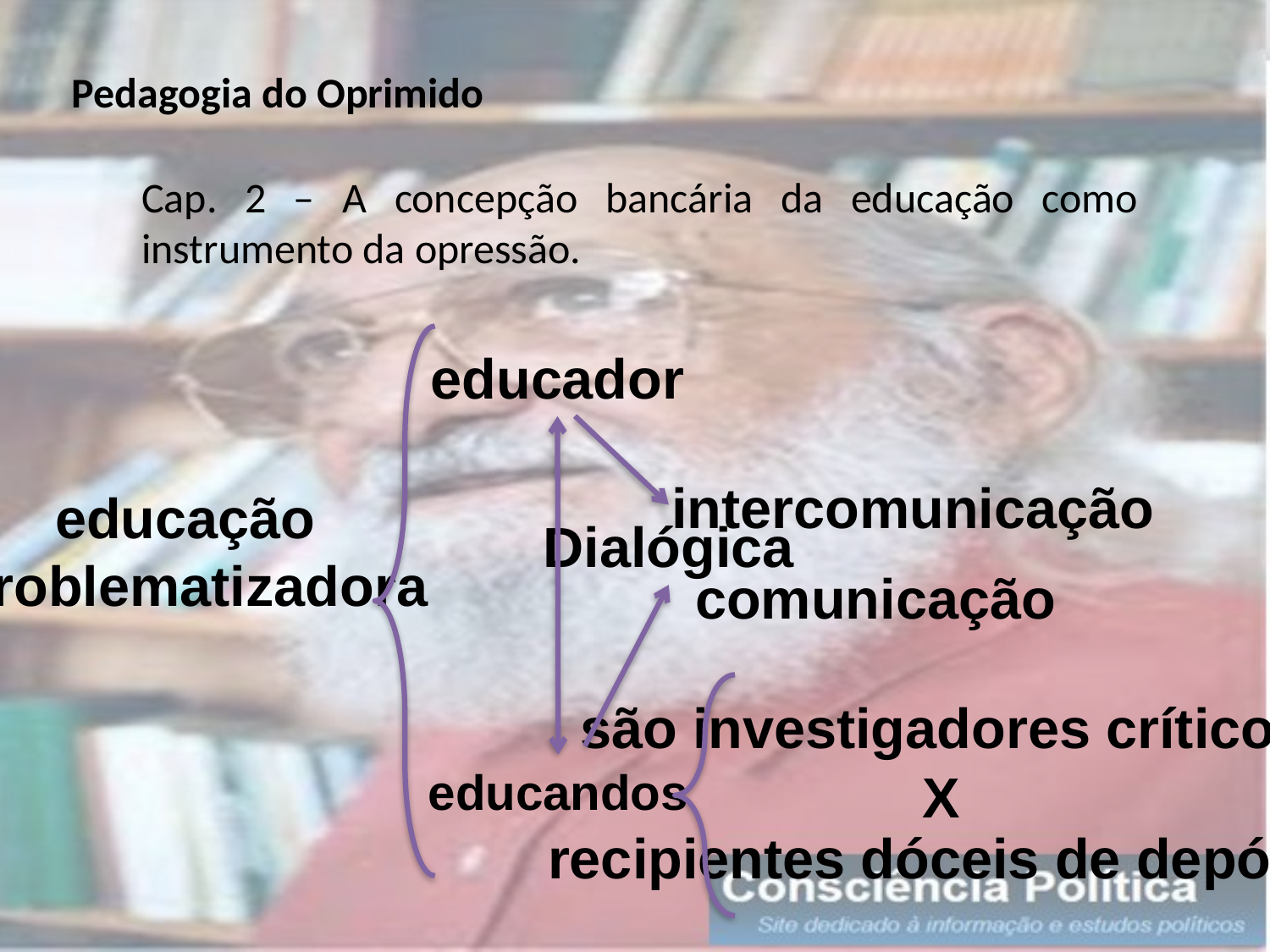

Pedagogia do Oprimido
Cap. 2 – A concepção bancária da educação como instrumento da opressão.

educador
intercomunicação
educação
problematizadora
Dialógica
comunicação

são investigadores críticos
educandos
X
recipientes dóceis de depósitos